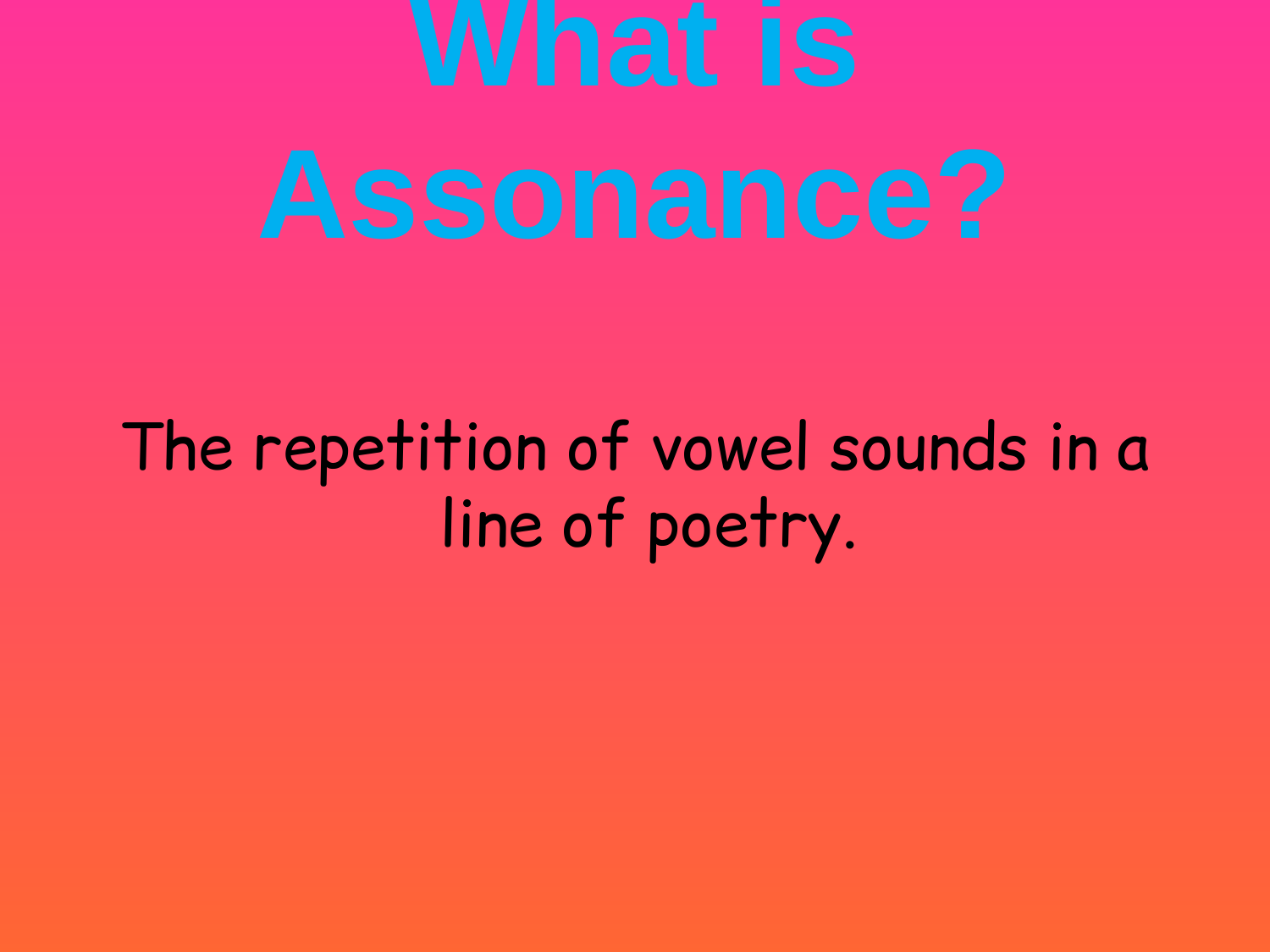

# What is Assonance?

The repetition of vowel sounds in a line of poetry.